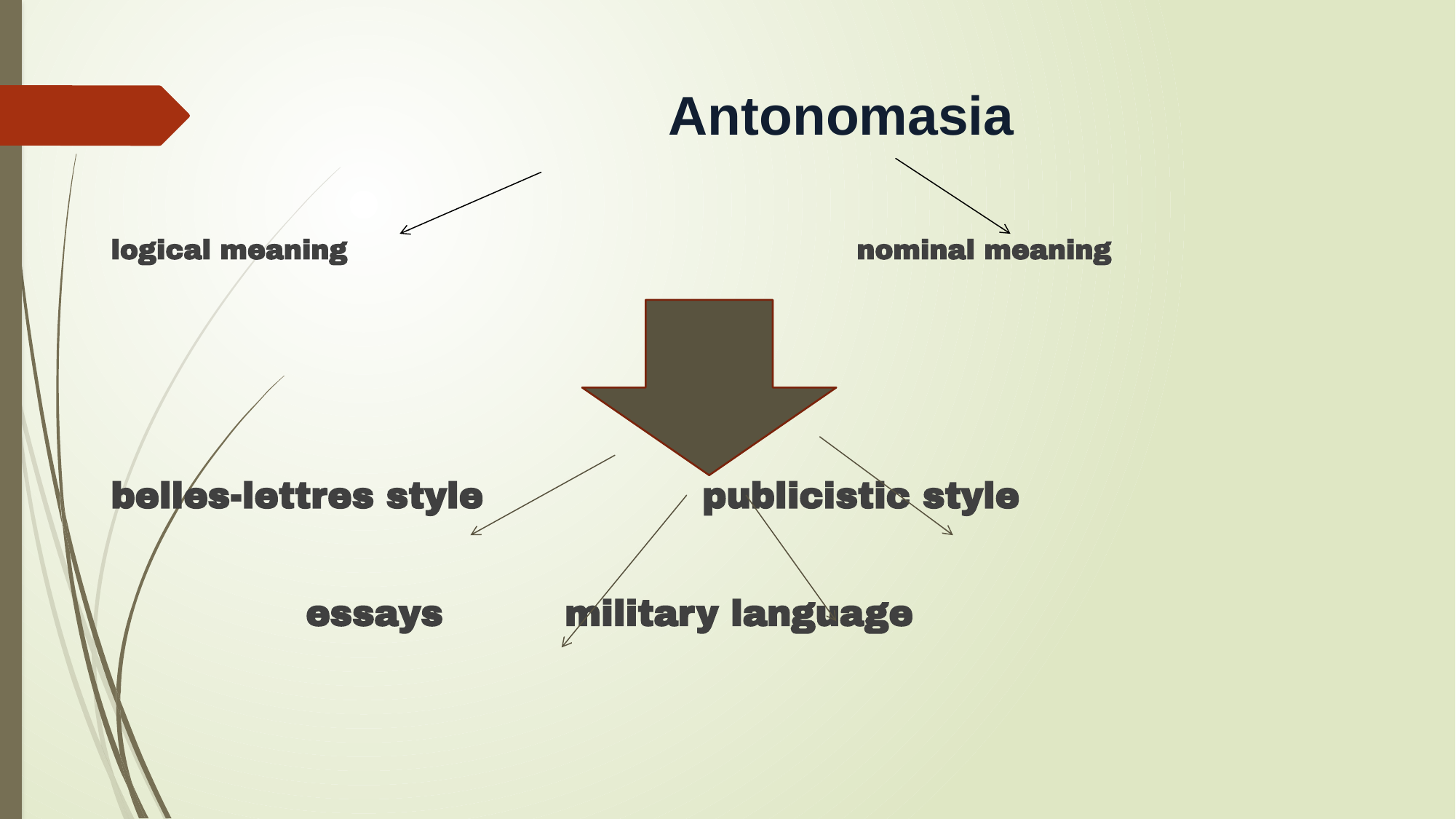

# Antonomasia

logical meaning                                                        nominal meaning

belles-lettres style                  publicistic style

                essays          military language